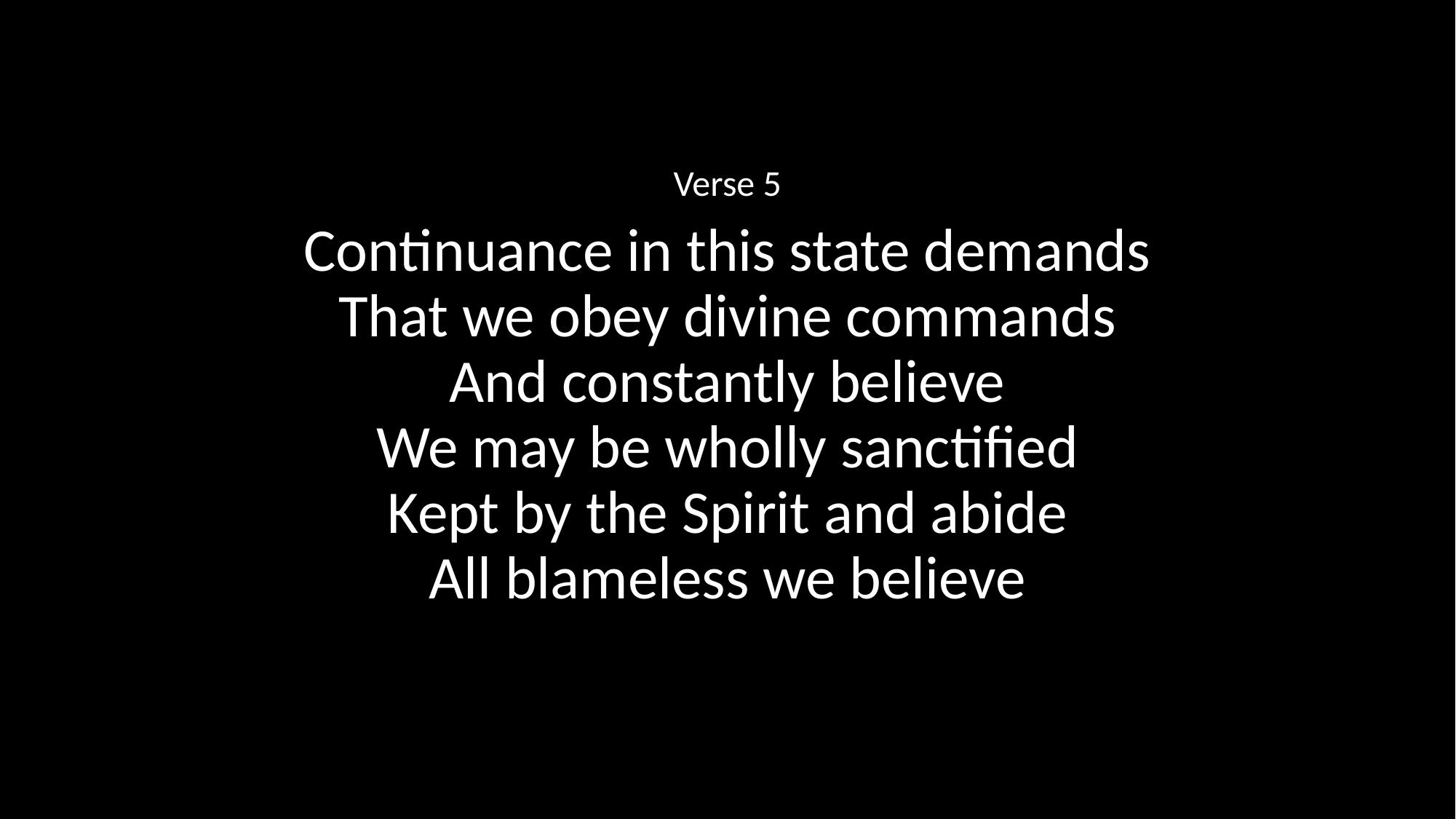

Verse 5
Continuance in this state demands
That we obey divine commands
And constantly believe
We may be wholly sanctified
Kept by the Spirit and abide
All blameless we believe